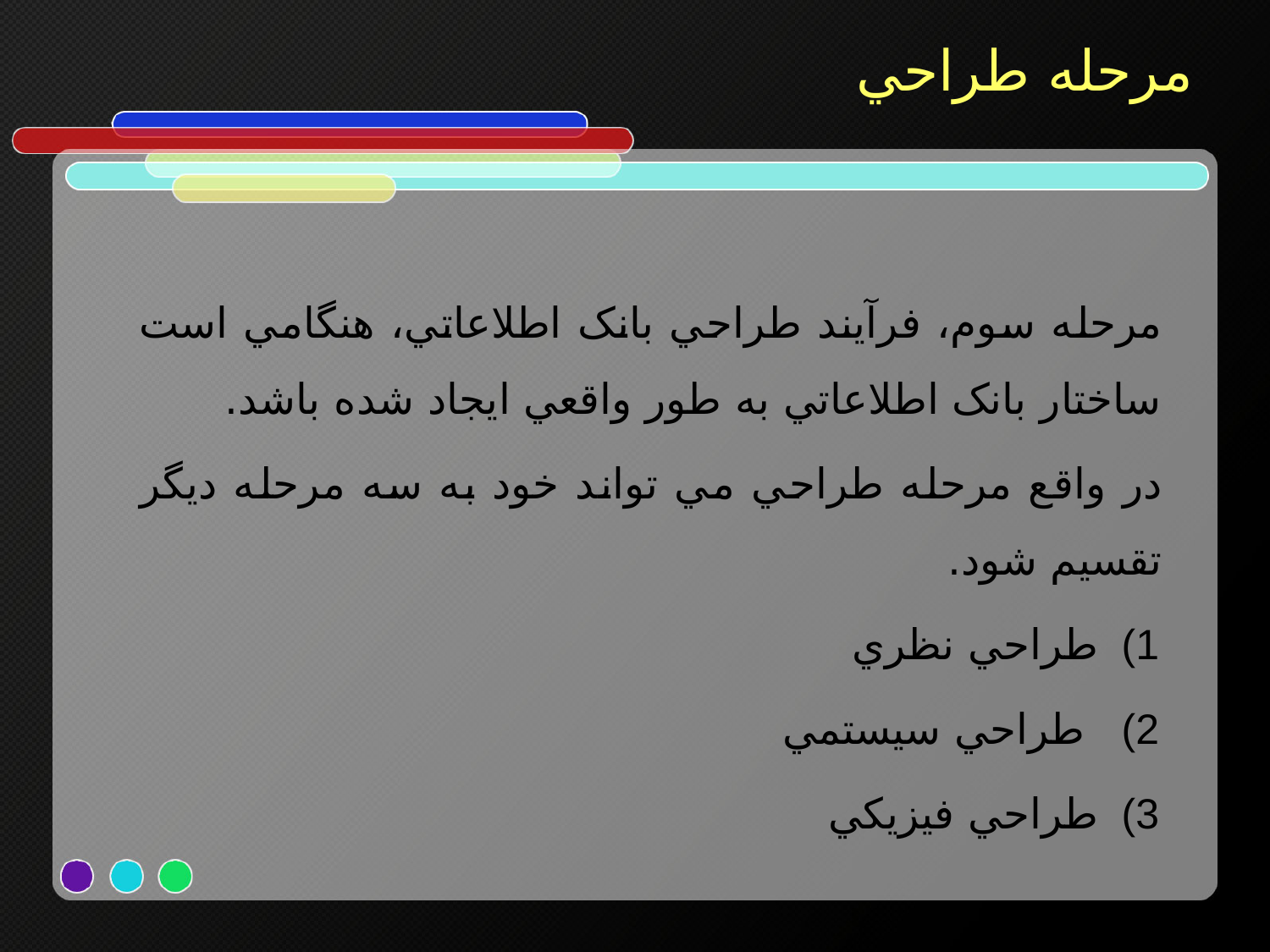

# مرحله طراحي
مرحله سوم، فرآيند طراحي بانک اطلاعاتي، هنگامي است ساختار بانک اطلاعاتي به طور واقعي ايجاد شده باشد.
در واقع مرحله طراحي مي تواند خود به سه مرحله ديگر تقسيم شود.
طراحي نظري
 طراحي سيستمي
طراحي فيزيکي